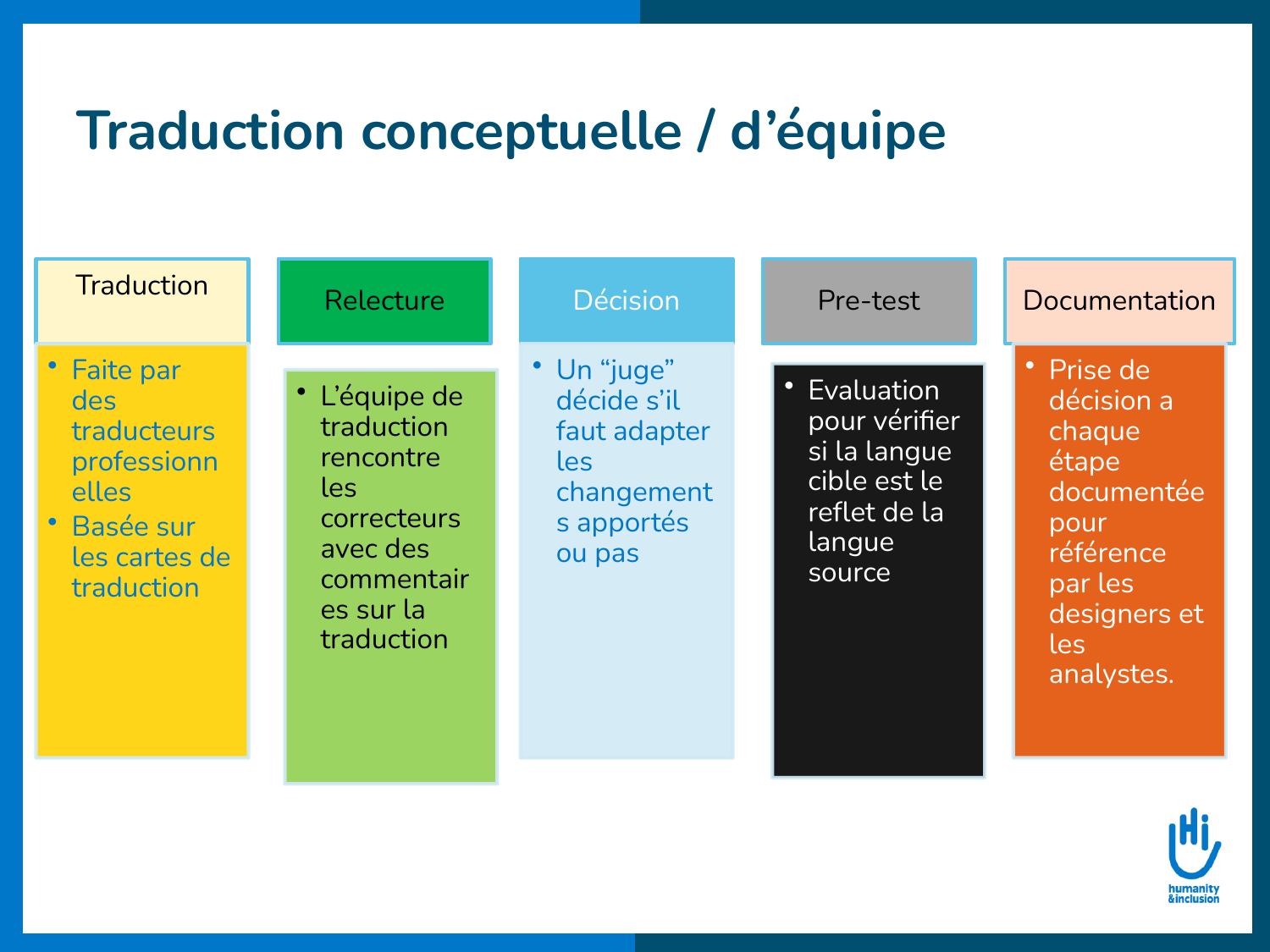

# Traduction conceptuelle / d’équipe
Traduction
Faite par des traducteurs professionnelles
Basée sur les cartes de traduction

Relecture
L’équipe de traduction rencontre les correcteurs avec des commentaires sur la traduction
Décision
Un “juge” décide s’il faut adapter les changements apportés ou pas
Pre-test
Evaluation pour vérifier si la langue cible est le reflet de la langue source
Documentation
Prise de décision a chaque étape documentée pour référence par les designers et les analystes.